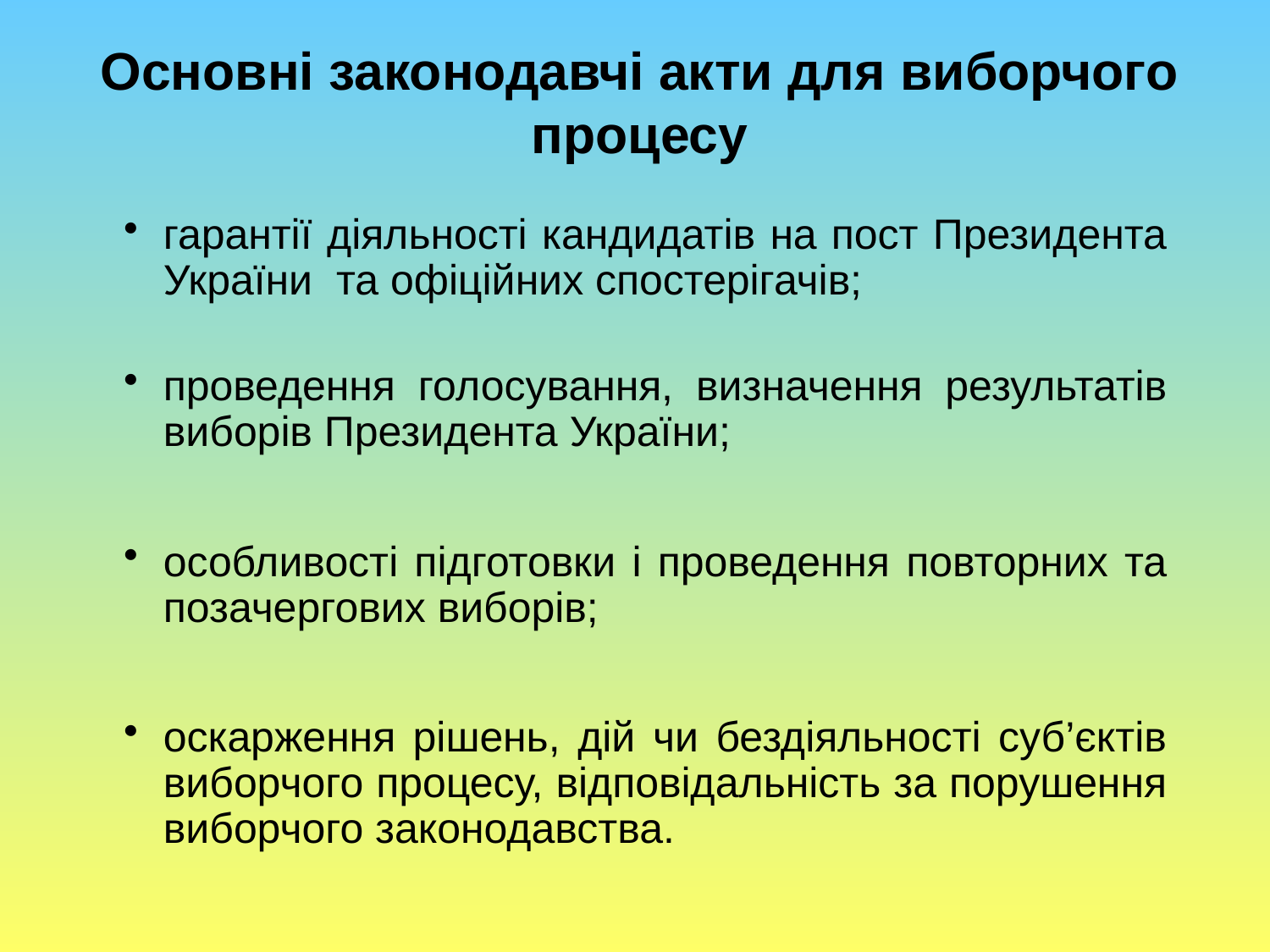

# Основні законодавчі акти для виборчого процесу
гарантії діяльності кандидатів на пост Президента України  та офіційних спостерігачів;

проведення голосування, визначення результатів виборів Президента України;

особливості підготовки і проведення повторних та позачергових виборів;

оскарження рішень, дій чи бездіяльності суб’єктів виборчого процесу, відповідальність за порушення виборчого законодавства.